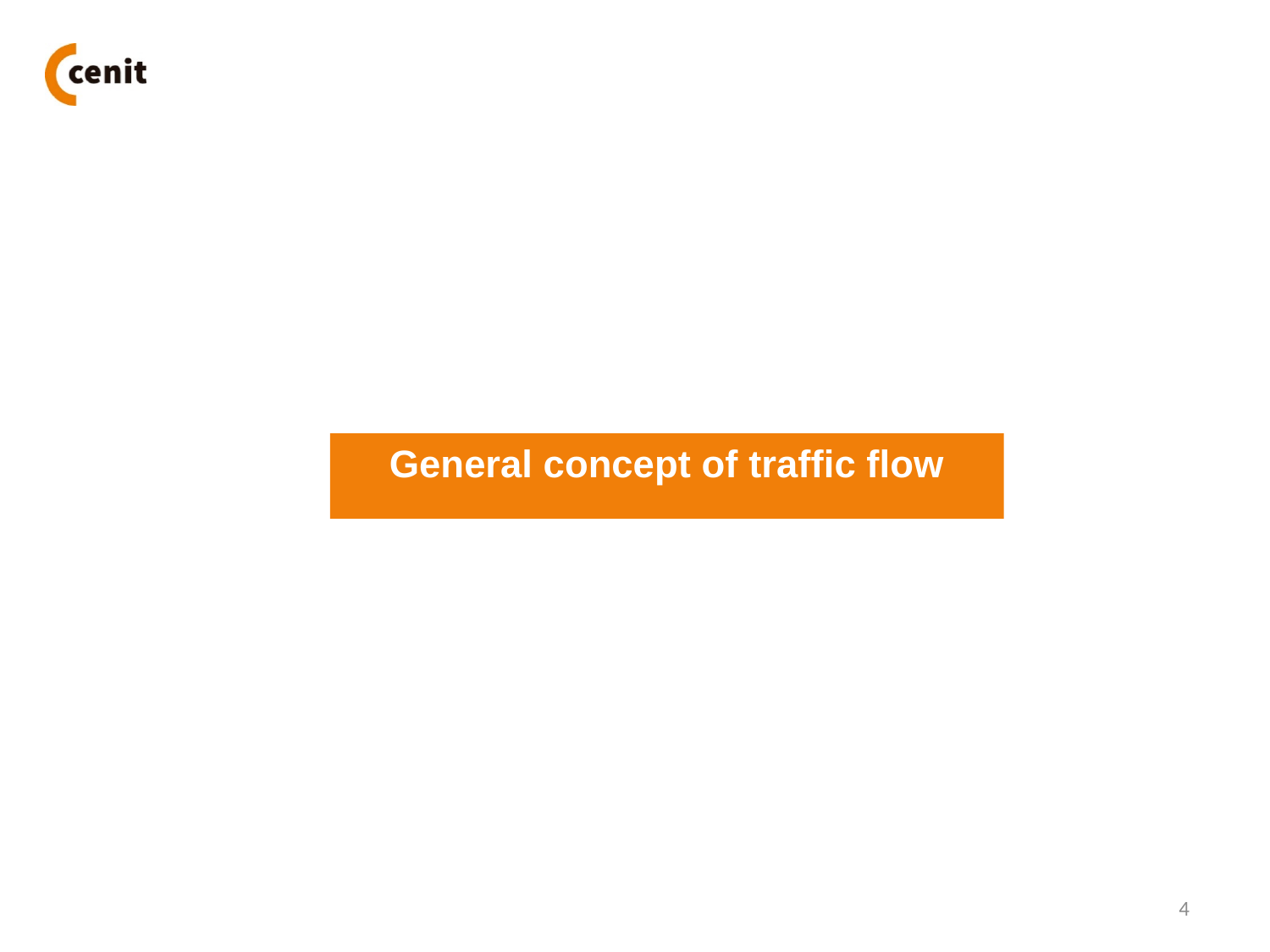

# General concept of traffic flow

4